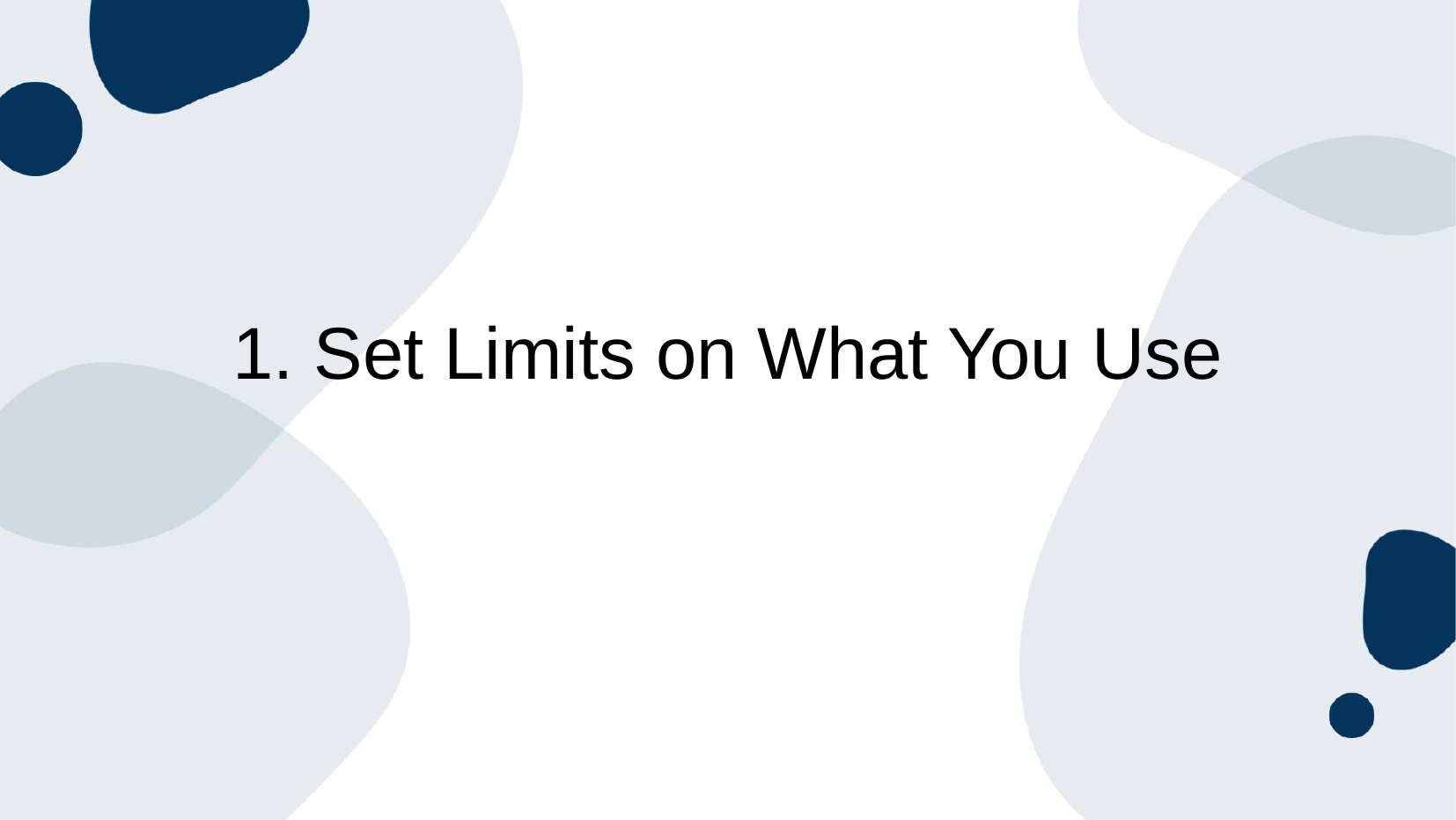

1. Set Limits on What You Use